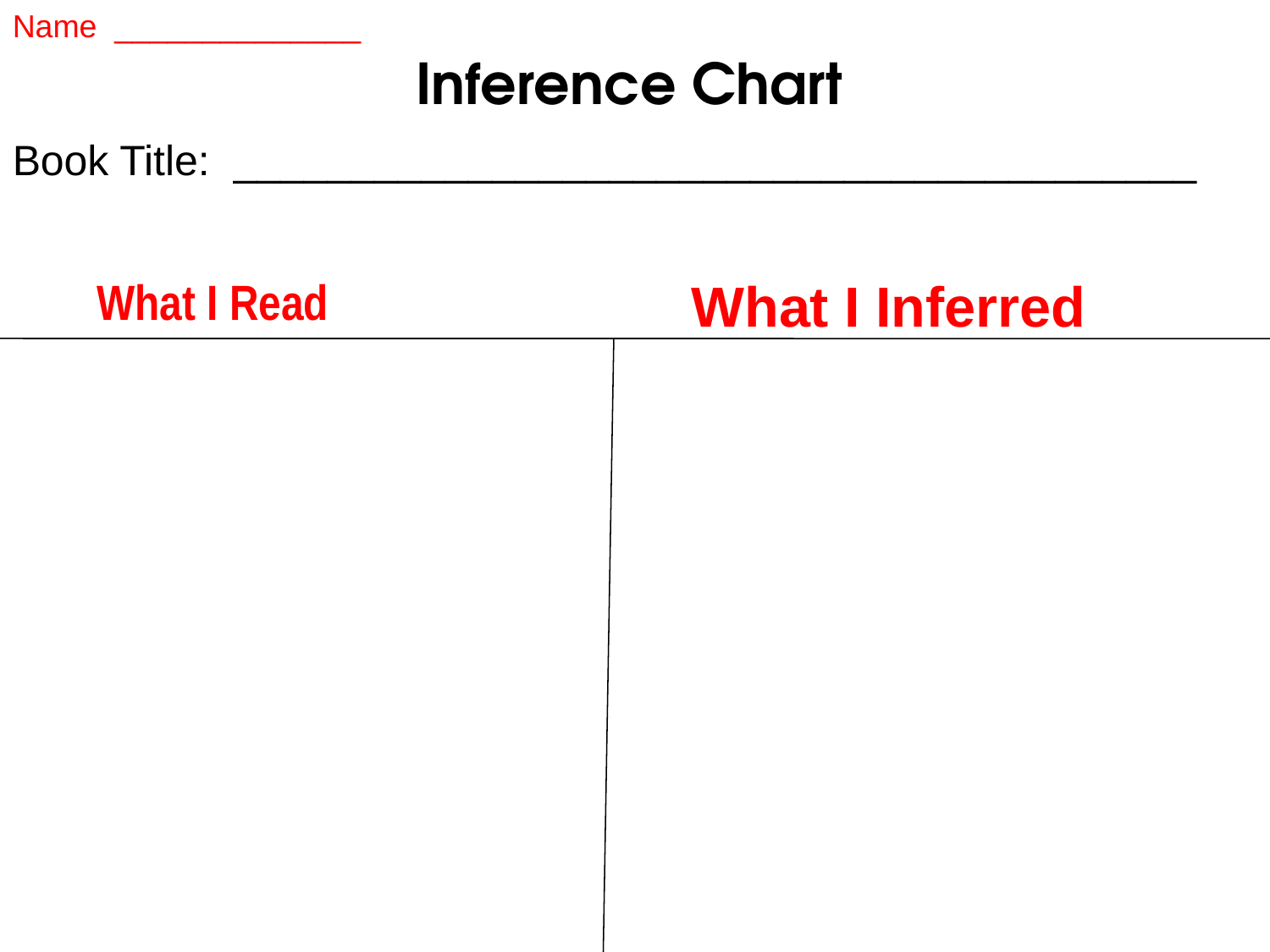

Name  ______________
Inference Chart
Book Title:  _________________________________________

What I Read
What I Inferred